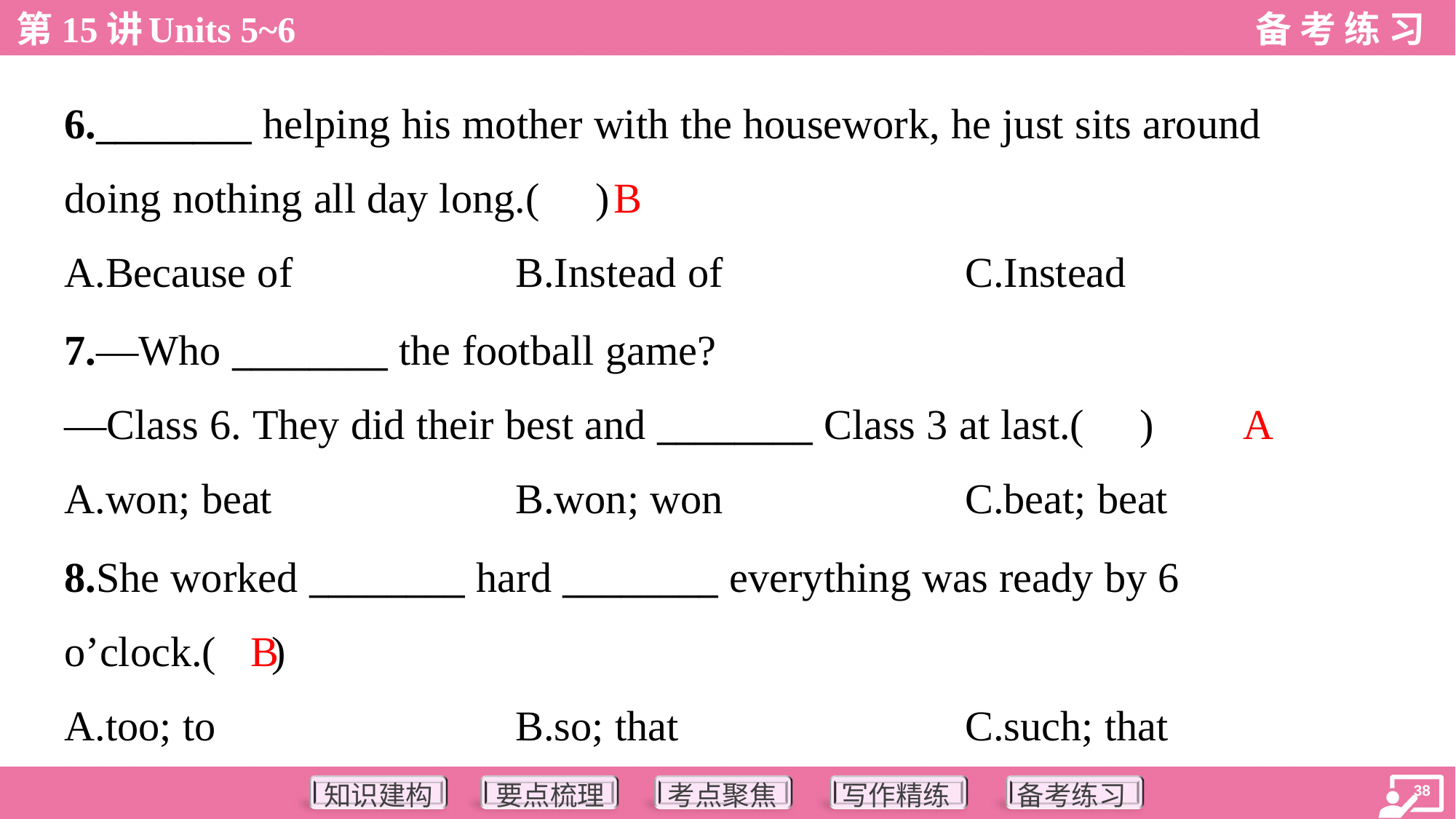

6.________ helping his mother with the housework, he just sits around
doing nothing all day long.(     )
B
A.Because of	B.Instead of	C.Instead
7.—Who ________ the football game?
—Class 6. They did their best and ________ Class 3 at last.(     )
A
A.won; beat	B.won; won	C.beat; beat
8.She worked ________ hard ________ everything was ready by 6
o’clock.(     )
B
A.too; to	B.so; that	C.such; that